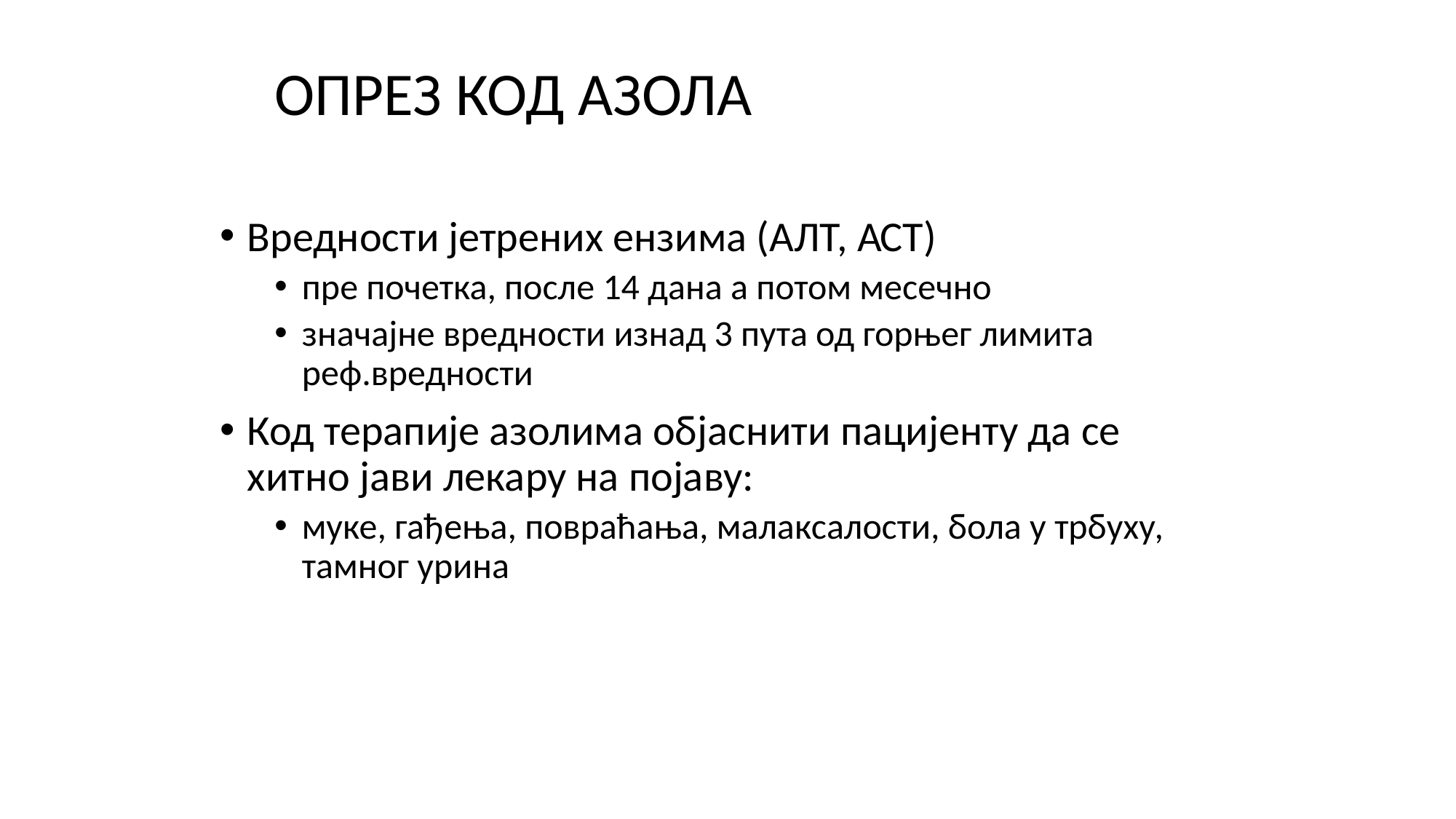

# ОПРЕЗ КОД АЗОЛА
Вредности јетрeних ензима (АЛТ, АСТ)
пре почетка, после 14 дана а потом месечно
значајне вредности изнад 3 пута од горњег лимита реф.вредности
Код терапије азолима објаснити пацијенту да се хитно јави лекару на појаву:
муке, гађења, повраћања, малаксалости, бола у трбуху, тамног урина